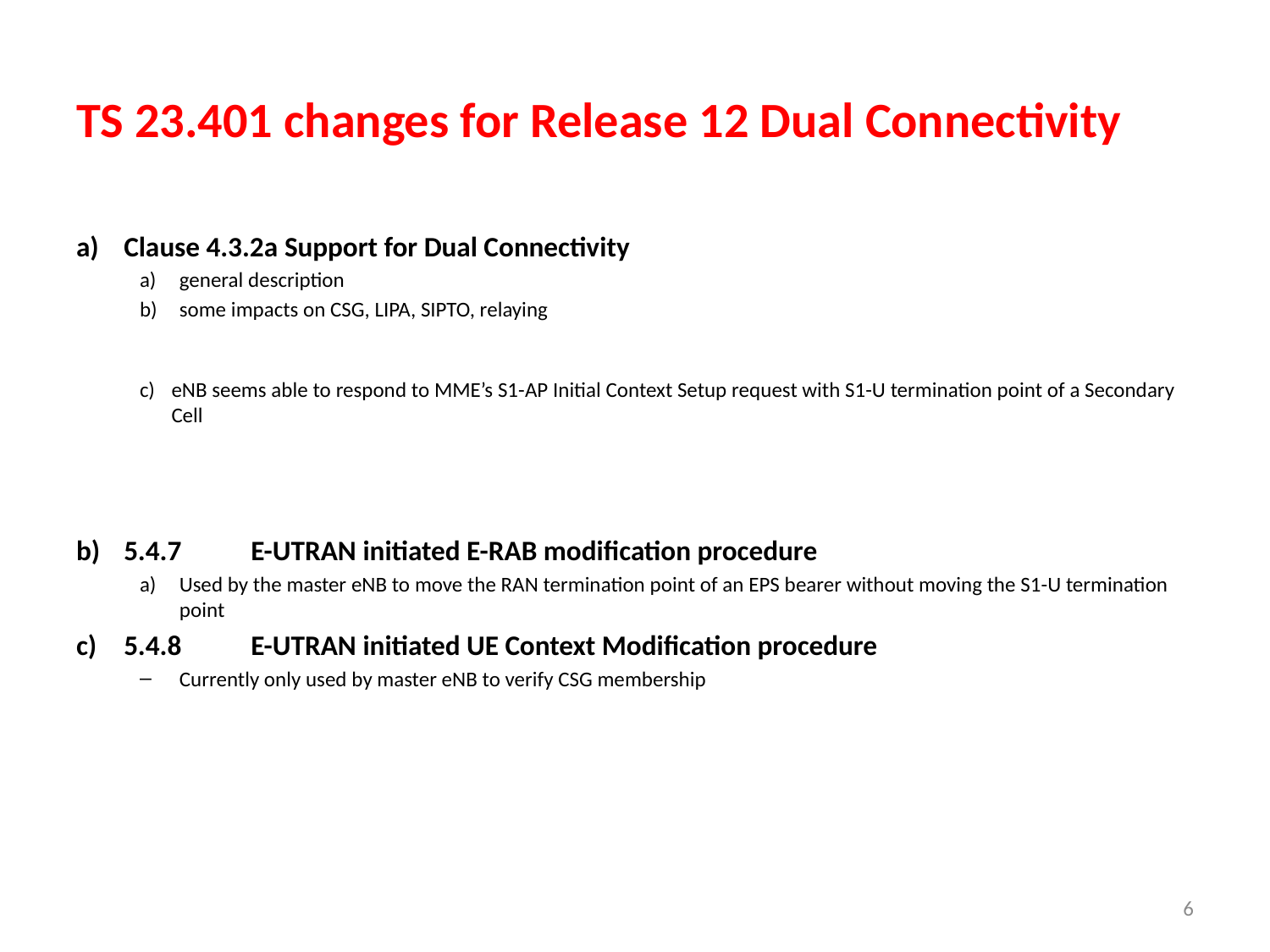

# TS 23.401 changes for Release 12 Dual Connectivity
Clause 4.3.2a Support for Dual Connectivity
general description
some impacts on CSG, LIPA, SIPTO, relaying

eNB seems able to respond to MME’s S1-AP Initial Context Setup request with S1-U termination point of a Secondary Cell

5.4.7	E-UTRAN initiated E-RAB modification procedure
Used by the master eNB to move the RAN termination point of an EPS bearer without moving the S1-U termination point
5.4.8	E-UTRAN initiated UE Context Modification procedure
Currently only used by master eNB to verify CSG membership

6